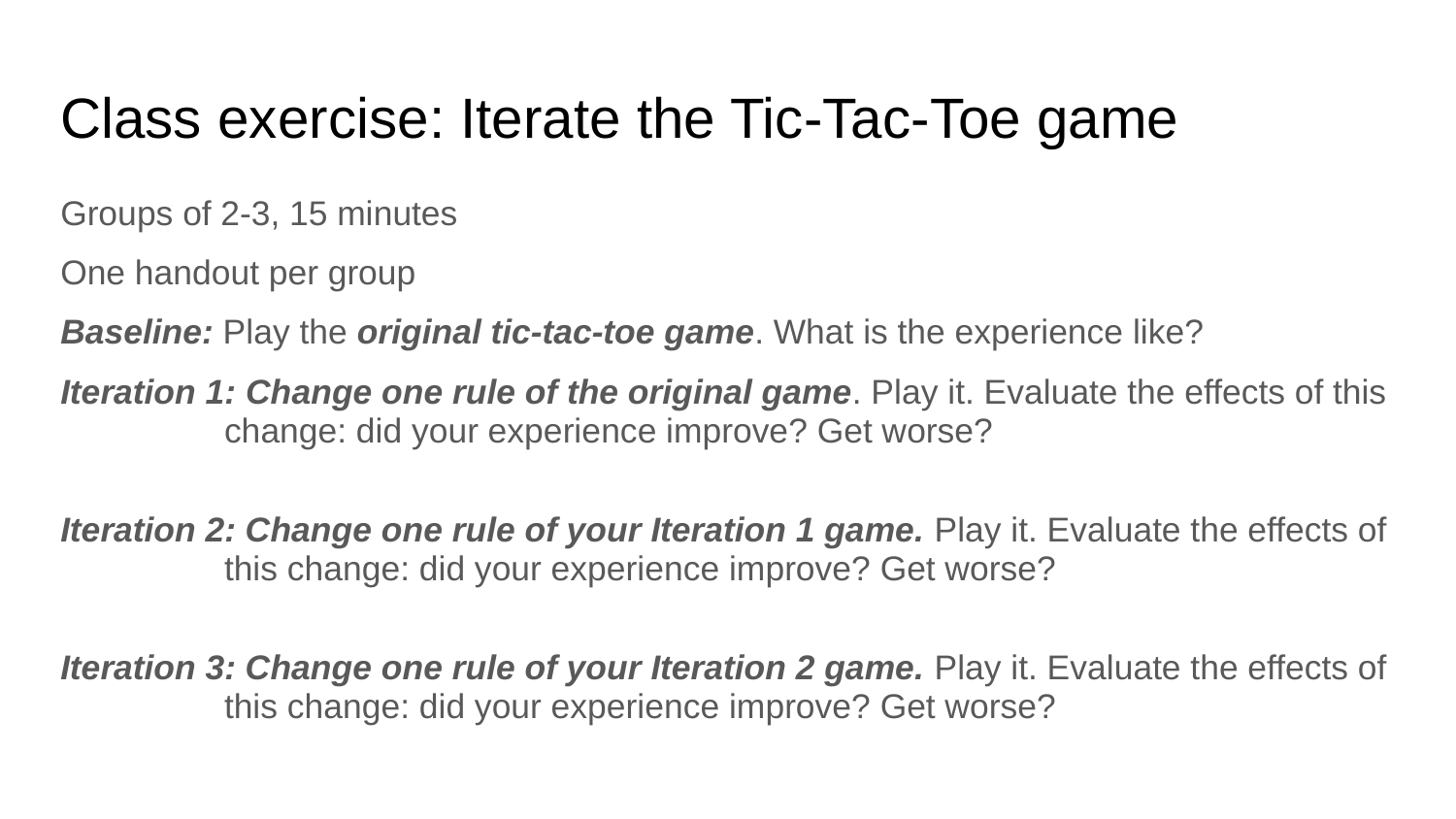

# Class exercise: Iterate the Tic-Tac-Toe game
Groups of 2-3, 15 minutes
One handout per group
Baseline: Play the original tic-tac-toe game. What is the experience like?
Iteration 1: Change one rule of the original game. Play it. Evaluate the effects of this change: did your experience improve? Get worse?
Iteration 2: Change one rule of your Iteration 1 game. Play it. Evaluate the effects of this change: did your experience improve? Get worse?
Iteration 3: Change one rule of your Iteration 2 game. Play it. Evaluate the effects of this change: did your experience improve? Get worse?